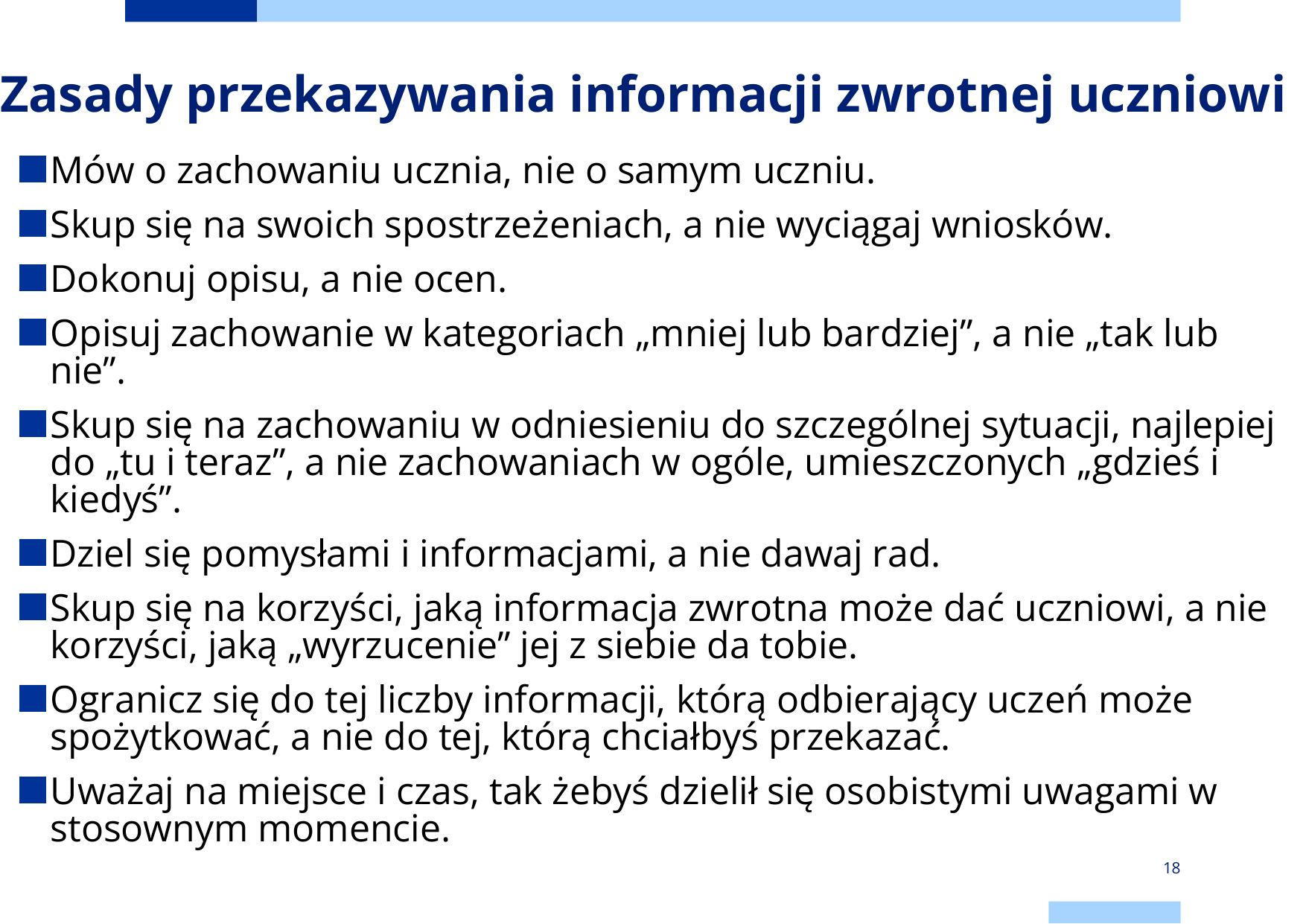

# Zasady przekazywania informacji zwrotnej uczniowi
Mów o zachowaniu ucznia, nie o samym uczniu.
Skup się na swoich spostrzeżeniach, a nie wyciągaj wniosków.
Dokonuj opisu, a nie ocen.
Opisuj zachowanie w kategoriach „mniej lub bardziej”, a nie „tak lub nie”.
Skup się na zachowaniu w odniesieniu do szczególnej sytuacji, najlepiej do „tu i teraz”, a nie zachowaniach w ogóle, umieszczonych „gdzieś i kiedyś”.
Dziel się pomysłami i informacjami, a nie dawaj rad.
Skup się na korzyści, jaką informacja zwrotna może dać uczniowi, a nie korzyści, jaką „wyrzucenie” jej z siebie da tobie.
Ogranicz się do tej liczby informacji, którą odbierający uczeń może spożytkować, a nie do tej, którą chciałbyś przekazać.
Uważaj na miejsce i czas, tak żebyś dzielił się osobistymi uwagami w stosownym momencie.

18